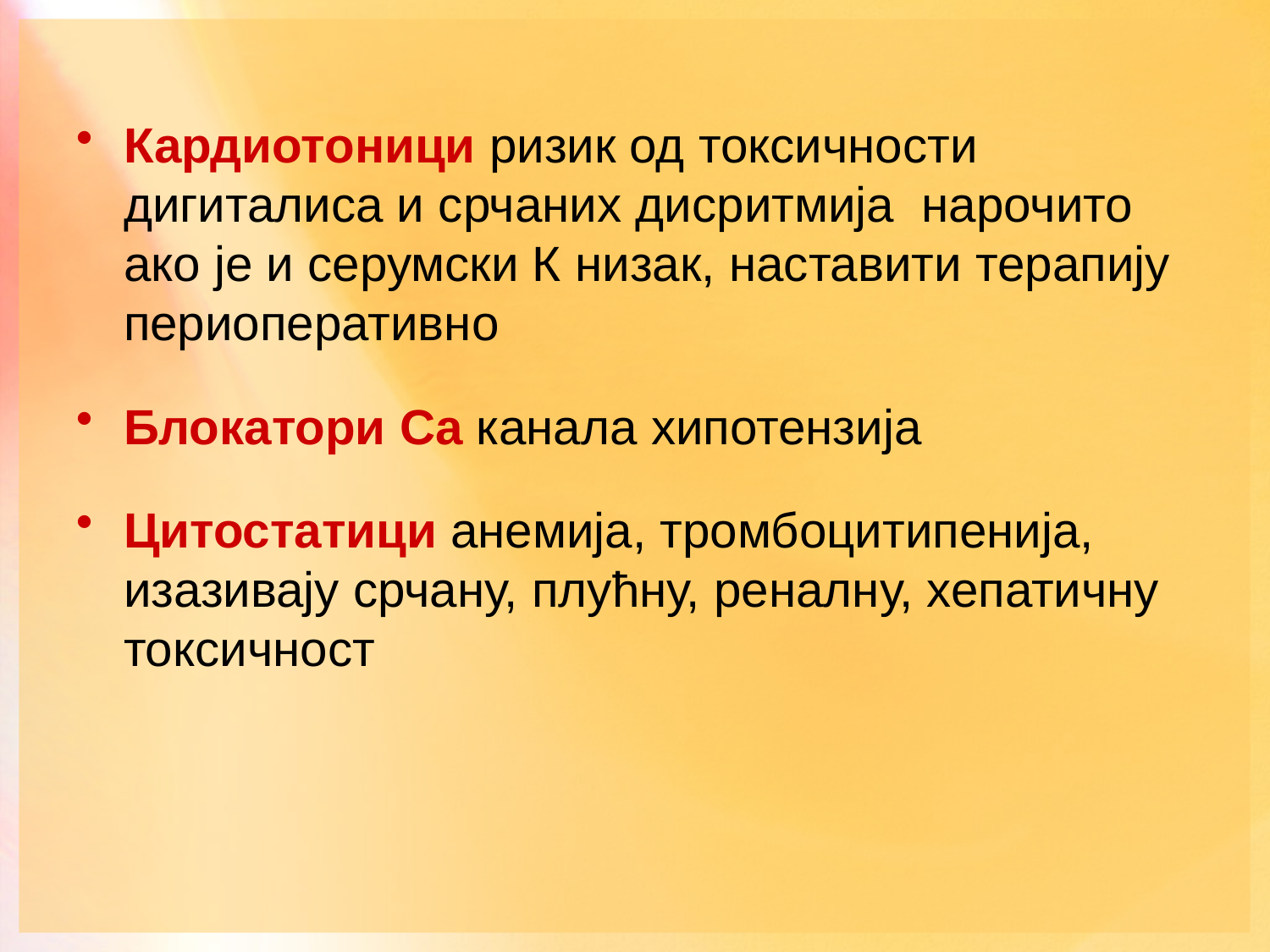

# Кардиотоници ризик од токсичности дигиталиса и срчаних дисритмија  нарочито ако је и серумски К низак, наставити терапију периоперативно

Блокатори Ca канала хипотензија

Цитостатици анемија, тромбоцитипенија, изазивају срчану, плућну, реналну, хепатичну токсичност